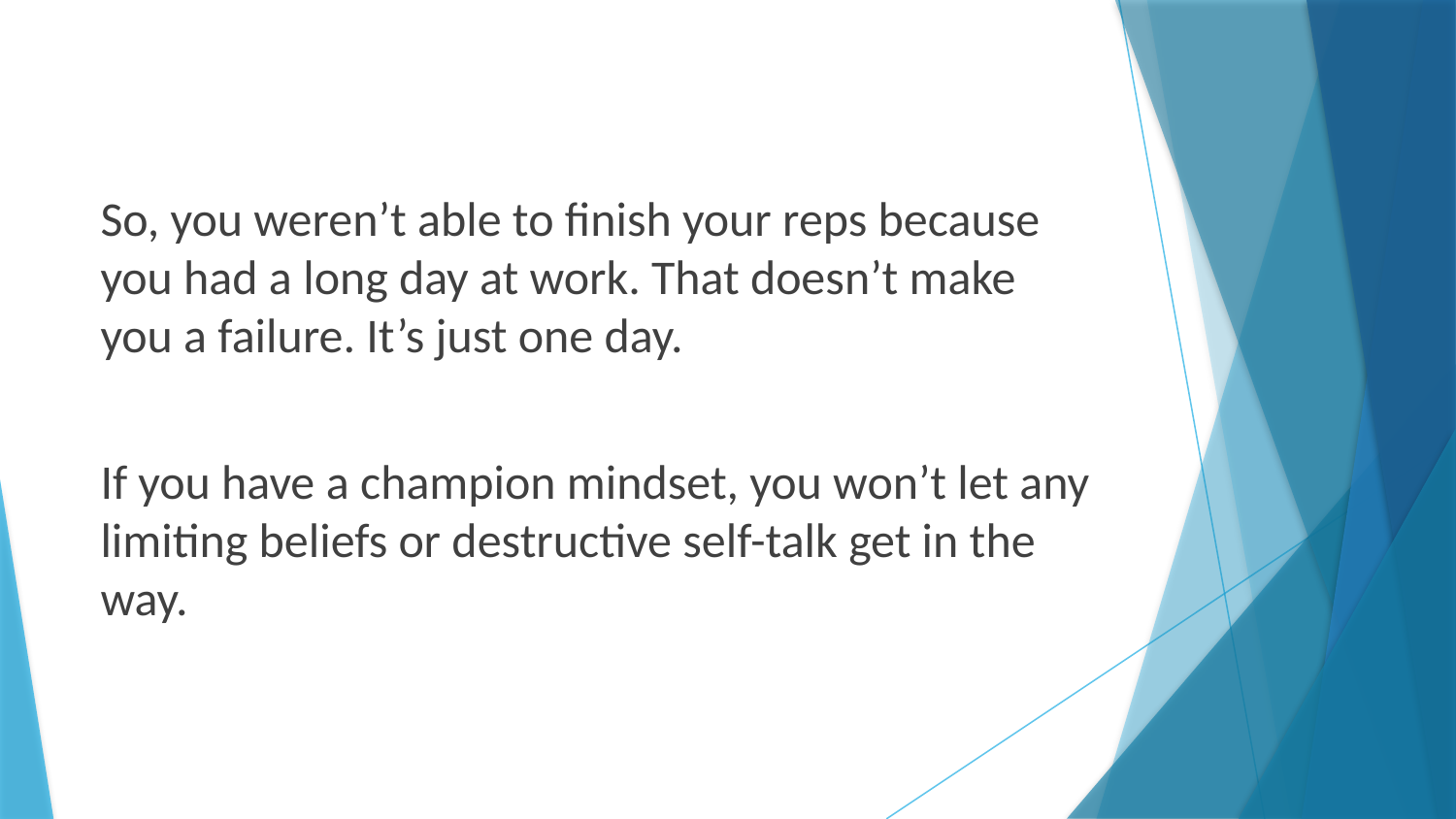

So, you weren’t able to finish your reps because you had a long day at work. That doesn’t make you a failure. It’s just one day.

If you have a champion mindset, you won’t let any limiting beliefs or destructive self-talk get in the way.